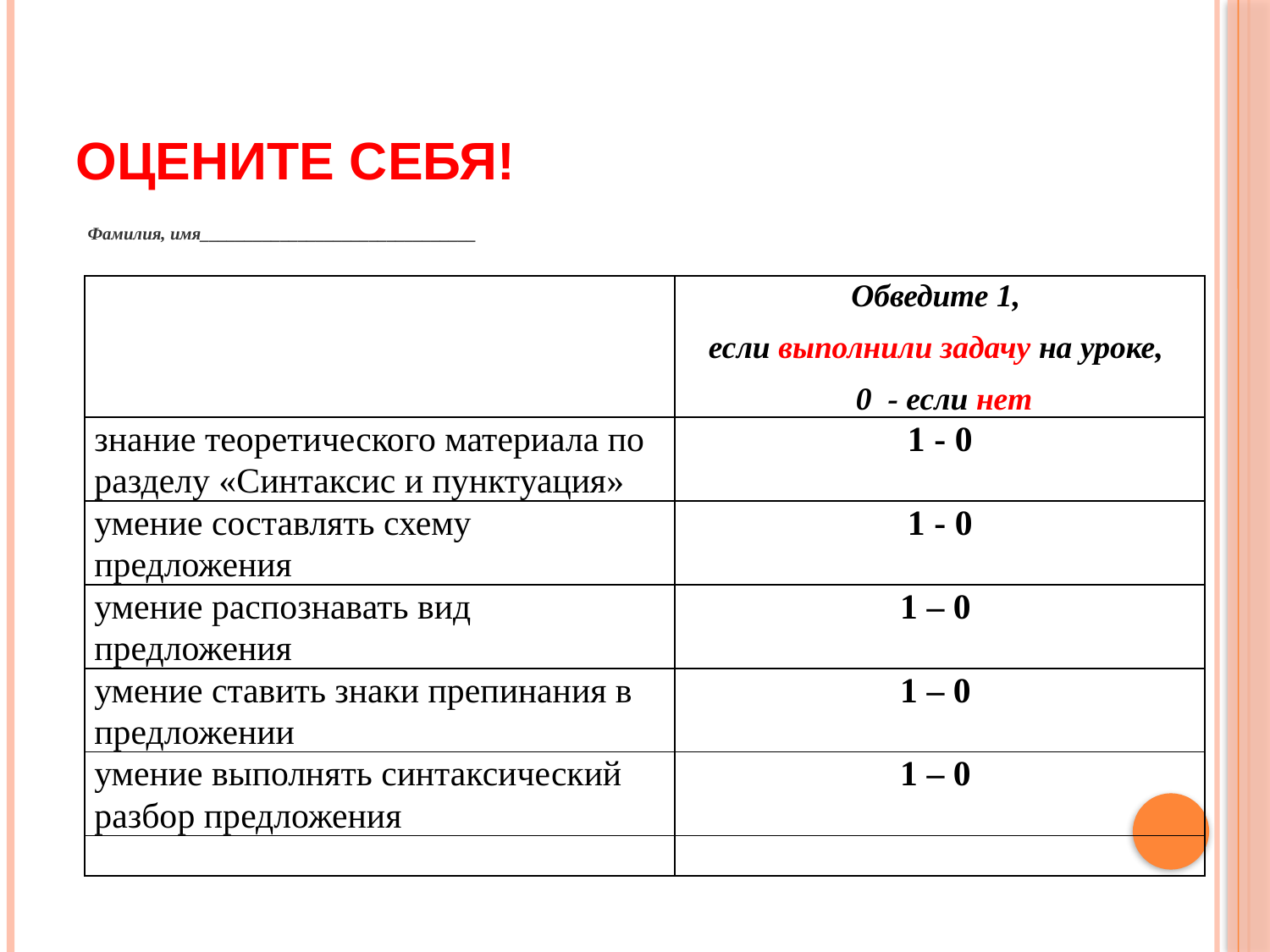

# Оцените себя!
Фамилия, имя_______________________________

|  | Обведите 1, если выполнили задачу на уроке, 0 - если нет |
| --- | --- |
| знание теоретического материала по разделу «Синтаксис и пунктуация» | 1 - 0 |
| умение составлять схему предложения | 1 - 0 |
| умение распознавать вид предложения | 1 – 0 |
| умение ставить знаки препинания в предложении | 1 – 0 |
| умение выполнять синтаксический разбор предложения | 1 – 0 |
|  |  |